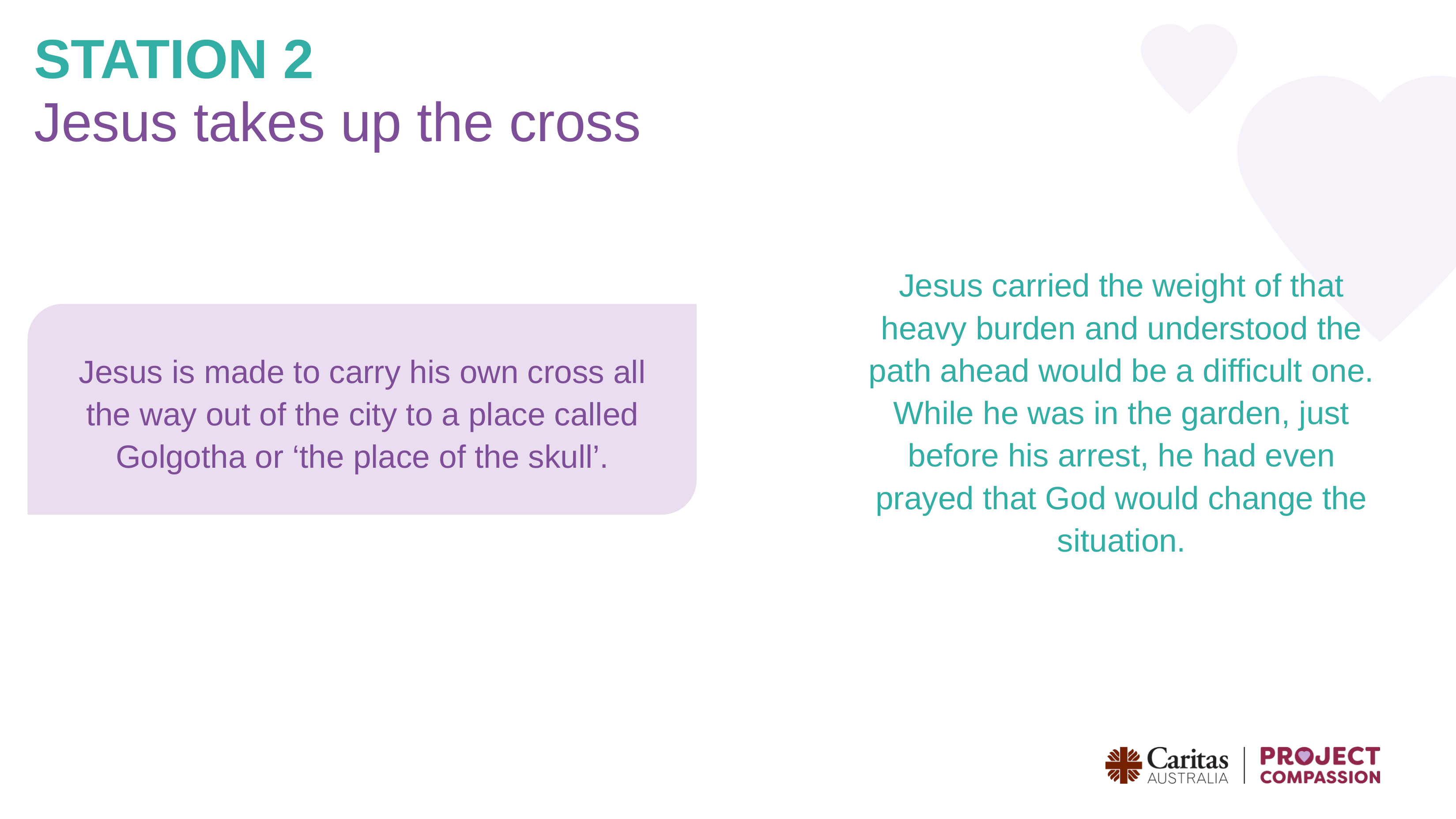

STATION 2
Jesus takes up the cross
Jesus carried the weight of that heavy burden and understood the path ahead would be a difficult one. While he was in the garden, just before his arrest, he had even prayed that God would change the situation.

Jesus is made to carry his own cross all the way out of the city to a place called Golgotha or ‘the place of the skull’.